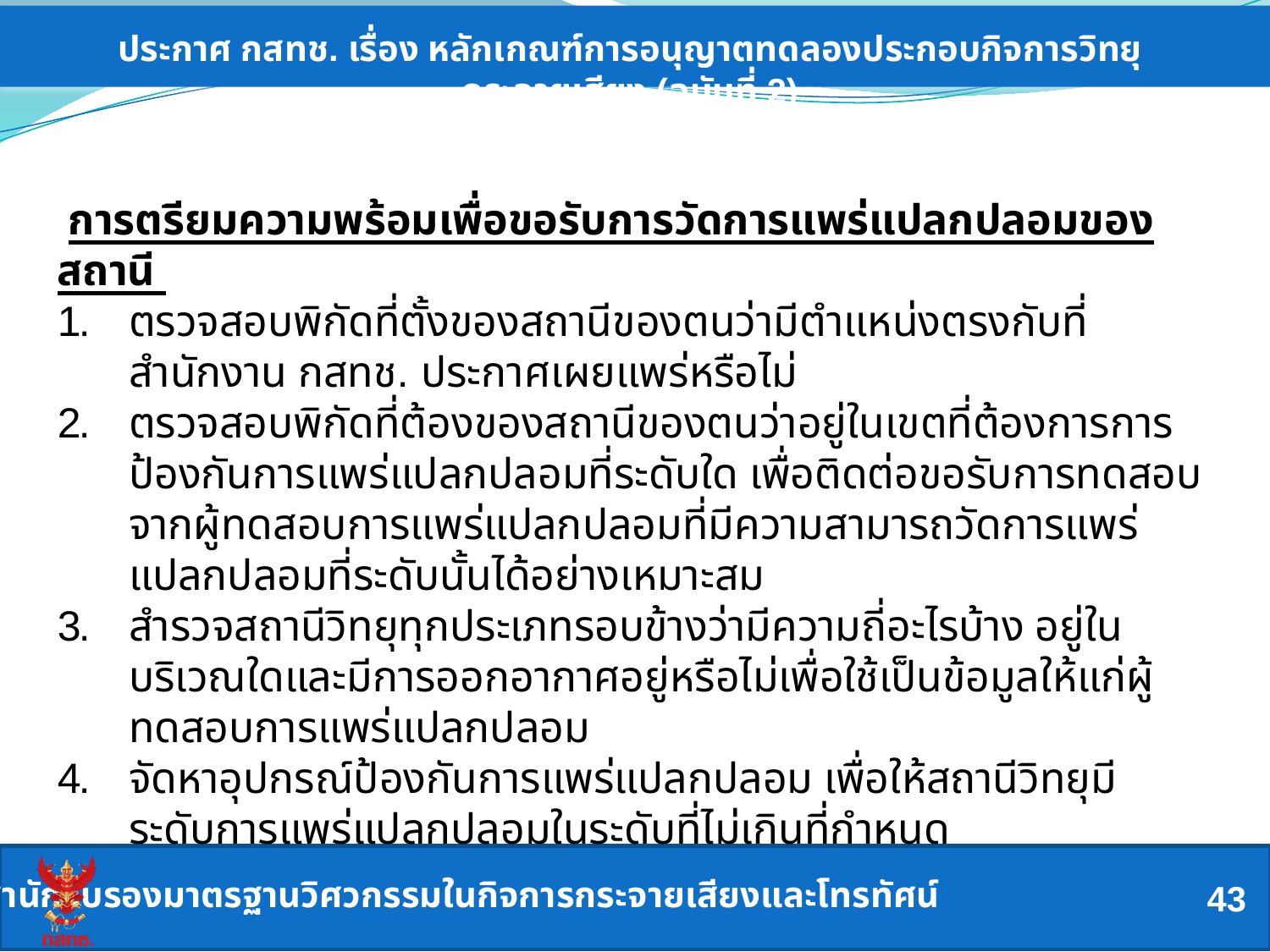

ประกาศ กสทช. เรื่อง หลักเกณฑ์การอนุญาตทดลองประกอบกิจการวิทยุกระจายเสียง (ฉบับที่ 2)
 การตรียมความพร้อมเพื่อขอรับการวัดการแพร่แปลกปลอมของสถานี
ตรวจสอบพิกัดที่ตั้งของสถานีของตนว่ามีตำแหน่งตรงกับที่สำนักงาน กสทช. ประกาศเผยแพร่หรือไม่
ตรวจสอบพิกัดที่ต้องของสถานีของตนว่าอยู่ในเขตที่ต้องการการป้องกันการแพร่แปลกปลอมที่ระดับใด เพื่อติดต่อขอรับการทดสอบจากผู้ทดสอบการแพร่แปลกปลอมที่มีความสามารถวัดการแพร่แปลกปลอมที่ระดับนั้นได้อย่างเหมาะสม
สำรวจสถานีวิทยุทุกประเภทรอบข้างว่ามีความถี่อะไรบ้าง อยู่ในบริเวณใดและมีการออกอากาศอยู่หรือไม่เพื่อใช้เป็นข้อมูลให้แก่ผู้ทดสอบการแพร่แปลกปลอม
จัดหาอุปกรณ์ป้องกันการแพร่แปลกปลอม เพื่อให้สถานีวิทยุมีระดับการแพร่แปลกปลอมในระดับที่ไม่เกินที่กำหนด